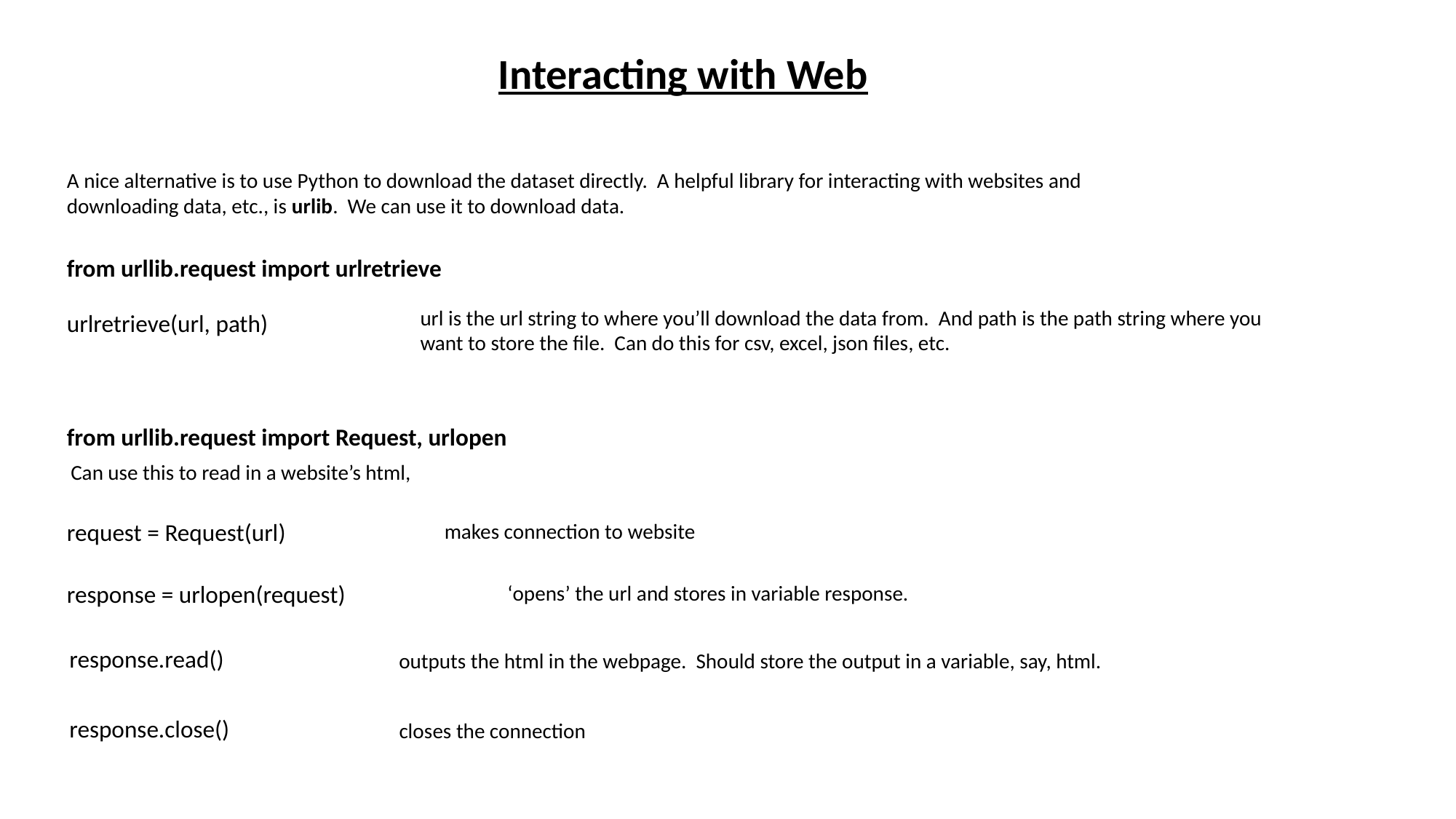

Interacting with Web
A nice alternative is to use Python to download the dataset directly.  A helpful library for interacting with websites and downloading data, etc., is urlib.  We can use it to download data.
from urllib.request import urlretrieve
url is the url string to where you’ll download the data from.  And path is the path string where you want to store the file.  Can do this for csv, excel, json files, etc.
urlretrieve(url, path)
from urllib.request import Request, urlopen
Can use this to read in a website’s html,
request = Request(url)
makes connection to website
response = urlopen(request)
‘opens’ the url and stores in variable response.
response.read()
outputs the html in the webpage.  Should store the output in a variable, say, html.
response.close()
closes the connection